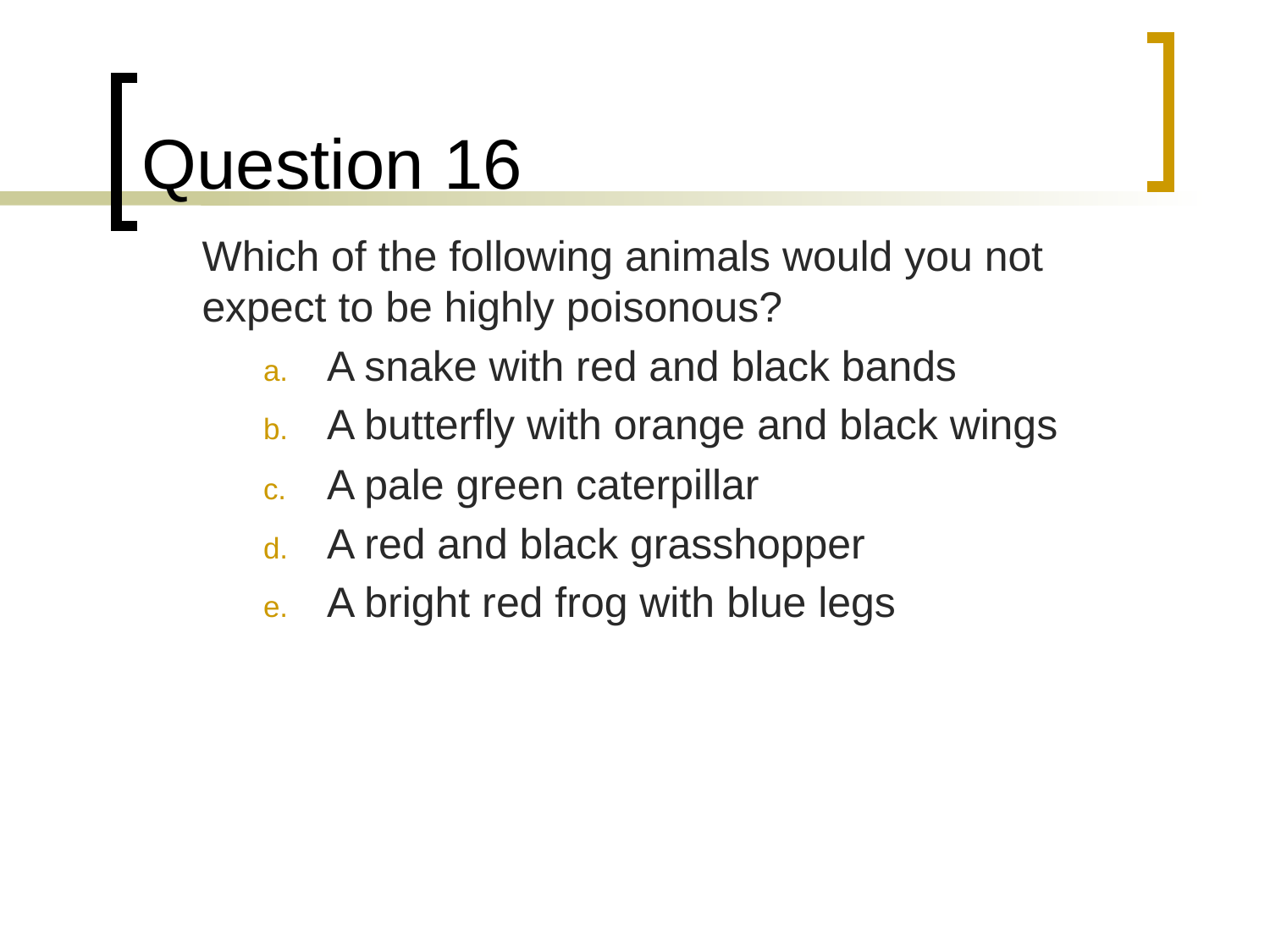

# Question 16
	Which of the following animals would you not expect to be highly poisonous?
A snake with red and black bands
A butterfly with orange and black wings
A pale green caterpillar
A red and black grasshopper
A bright red frog with blue legs